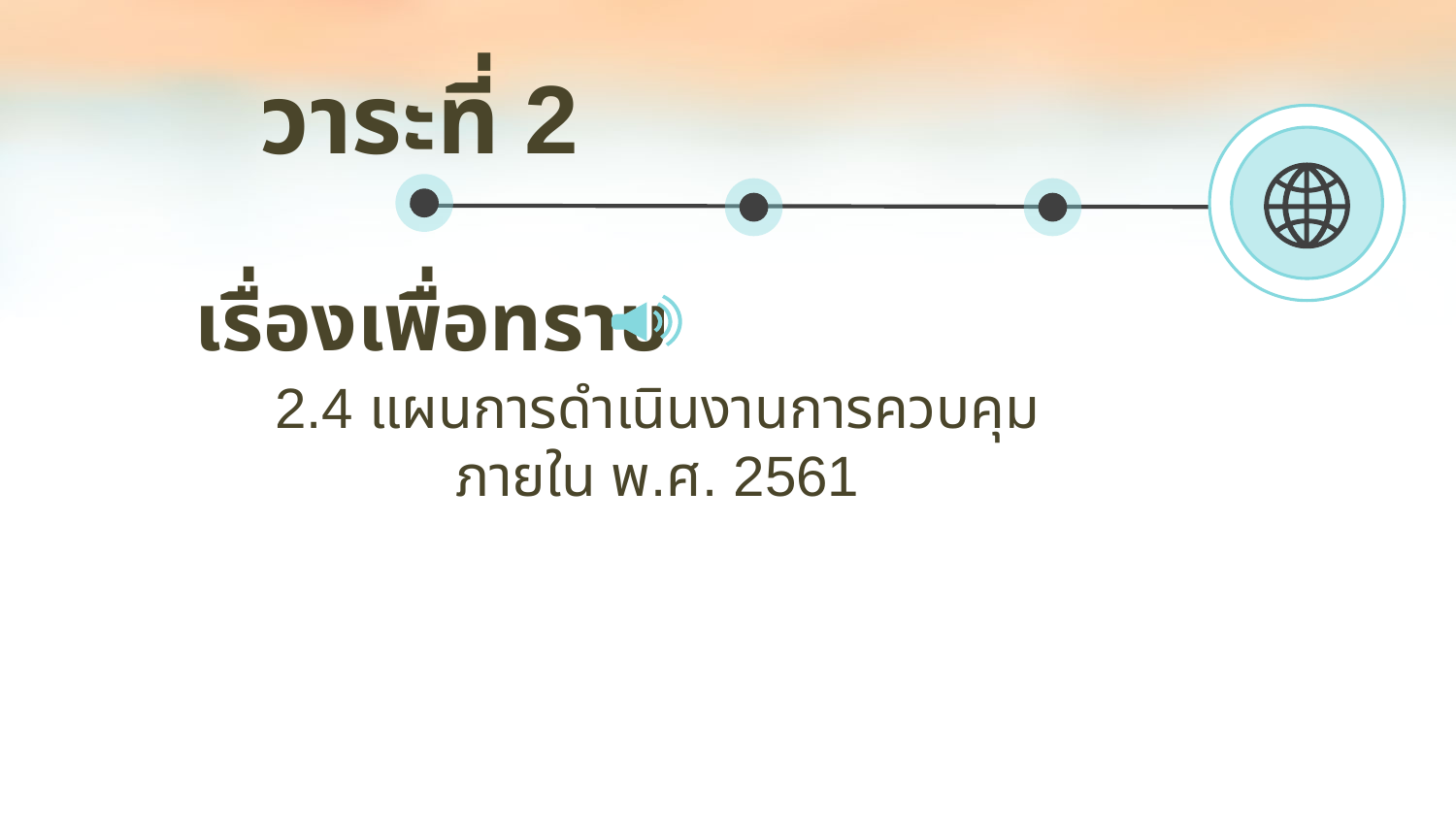

วาระที่ 2

เรื่องเพื่อทราบ

2.4 แผนการดำเนินงานการควบคุมภายใน พ.ศ. 2561